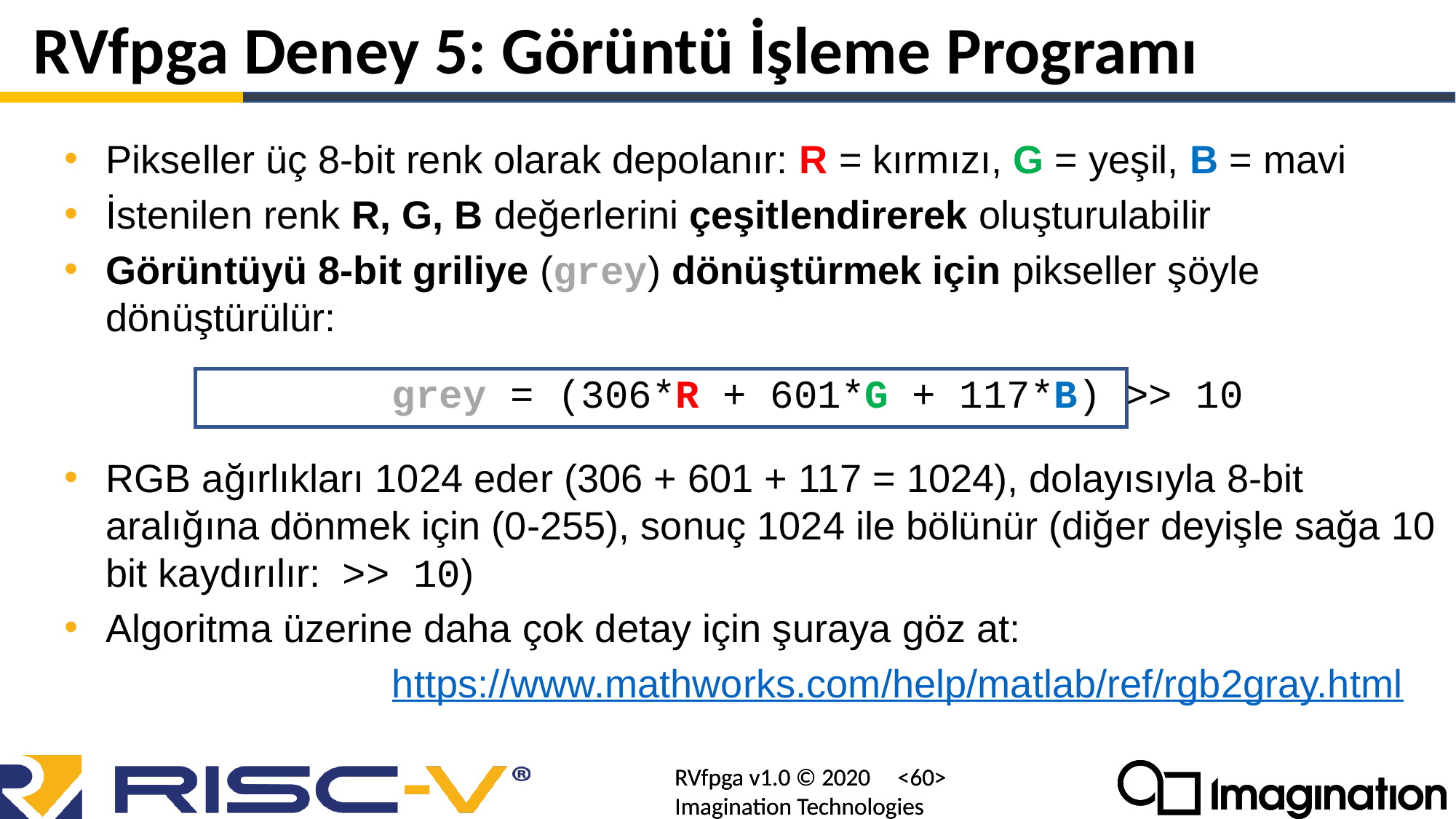

# RVfpga Deney 5: Görüntü İşleme Programı
Pikseller üç 8-bit renk olarak depolanır: R = kırmızı, G = yeşil, B = mavi
İstenilen renk R, G, B değerlerini çeşitlendirerek oluşturulabilir
Görüntüyü 8-bit griliye (grey) dönüştürmek için pikseller şöyle dönüştürülür:

			grey = (306*R + 601*G + 117*B) >> 10

RGB ağırlıkları 1024 eder (306 + 601 + 117 = 1024), dolayısıyla 8-bit aralığına dönmek için (0-255), sonuç 1024 ile bölünür (diğer deyişle sağa 10 bit kaydırılır:  >> 10)
Algoritma üzerine daha çok detay için şuraya göz at:
			https://www.mathworks.com/help/matlab/ref/rgb2gray.html